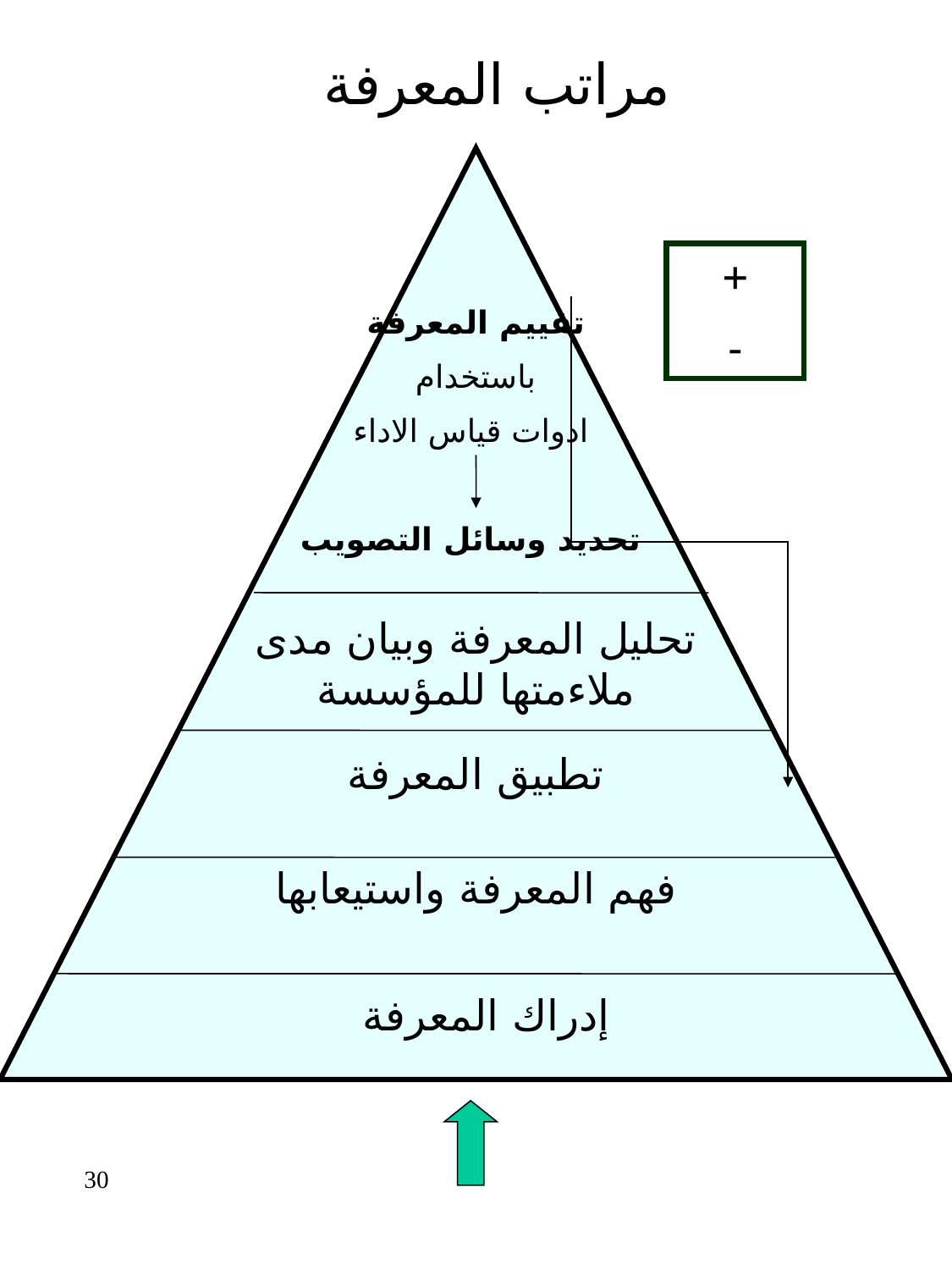

مراتب المعرفة

+
-
تقييم المعرفة
باستخدام
ادوات قياس الاداء

تحديد وسائل التصويب

تحليل المعرفة وبيان مدى ملاءمتها للمؤسسة

تطبيق المعرفة
فهم المعرفة واستيعابها

إدراك المعرفة

30